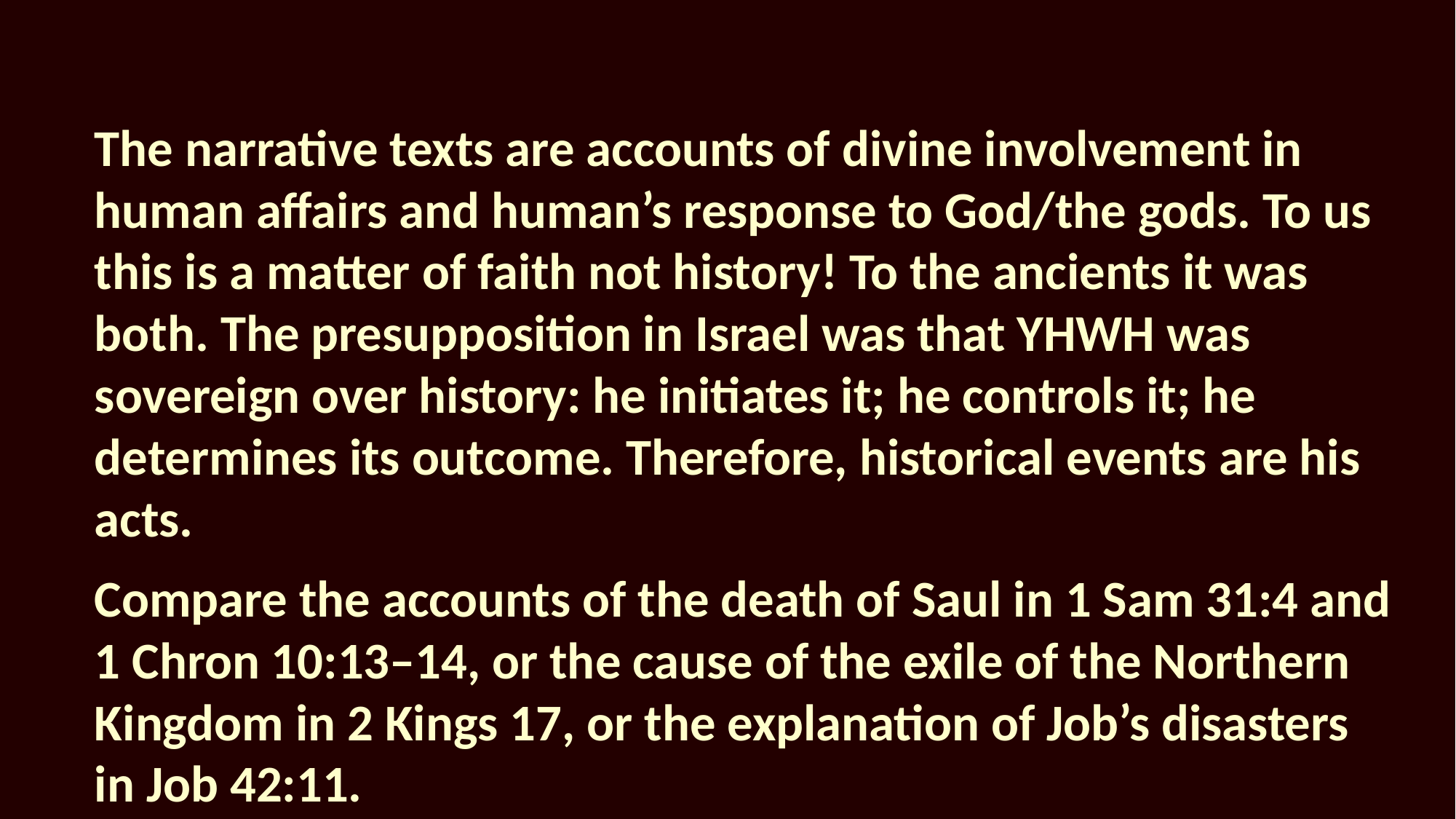

The narrative texts are accounts of divine involvement in human affairs and human’s response to God/the gods. To us this is a matter of faith not history! To the ancients it was both. The presupposition in Israel was that YHWH was sovereign over history: he initiates it; he controls it; he determines its outcome. Therefore, historical events are his acts.
Compare the accounts of the death of Saul in 1 Sam 31:4 and 1 Chron 10:13–14, or the cause of the exile of the Northern Kingdom in 2 Kings 17, or the explanation of Job’s disasters in Job 42:11.